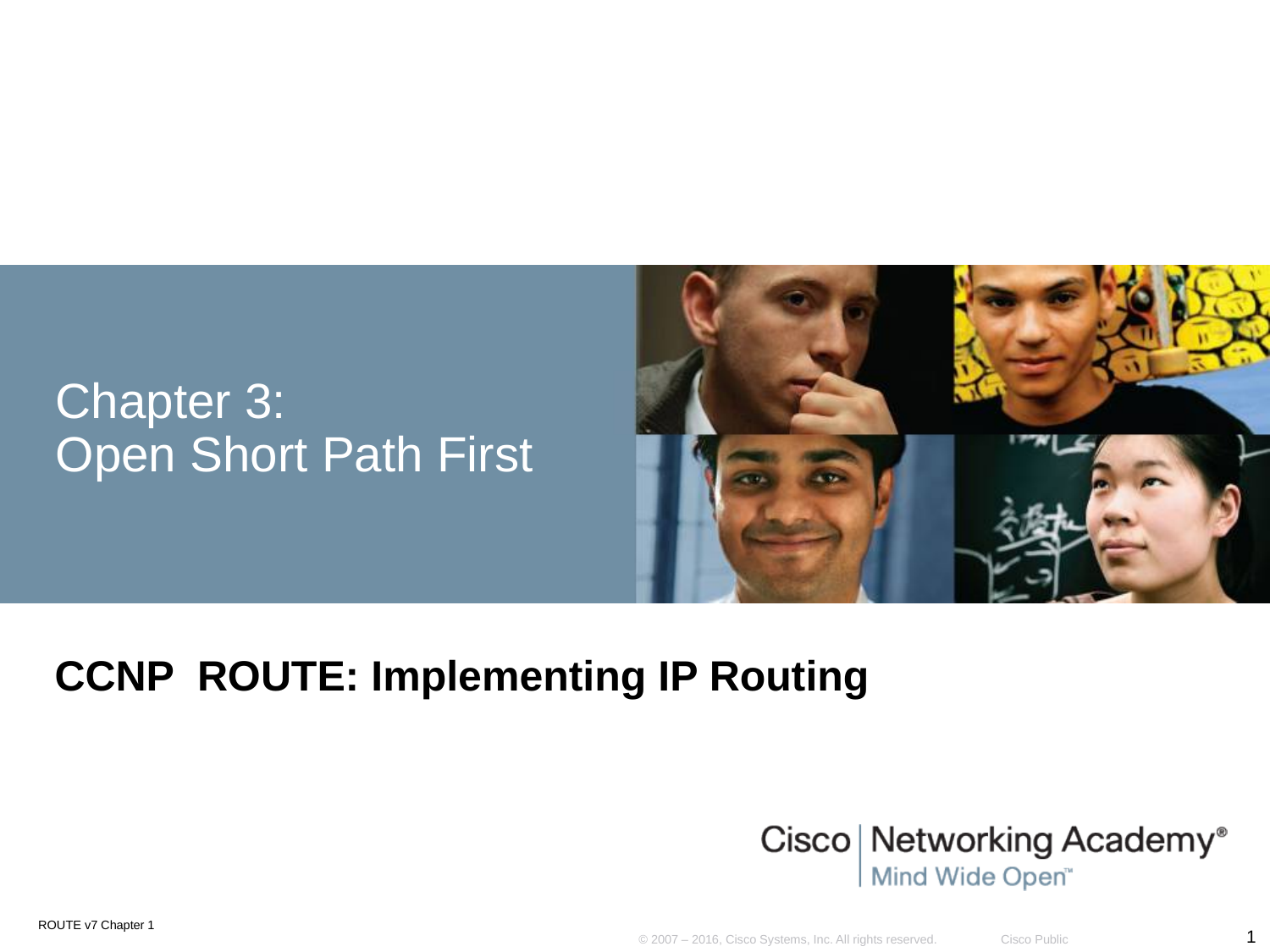

# Chapter 3: Open Short Path First
CCNP  ROUTE: Implementing IP Routing